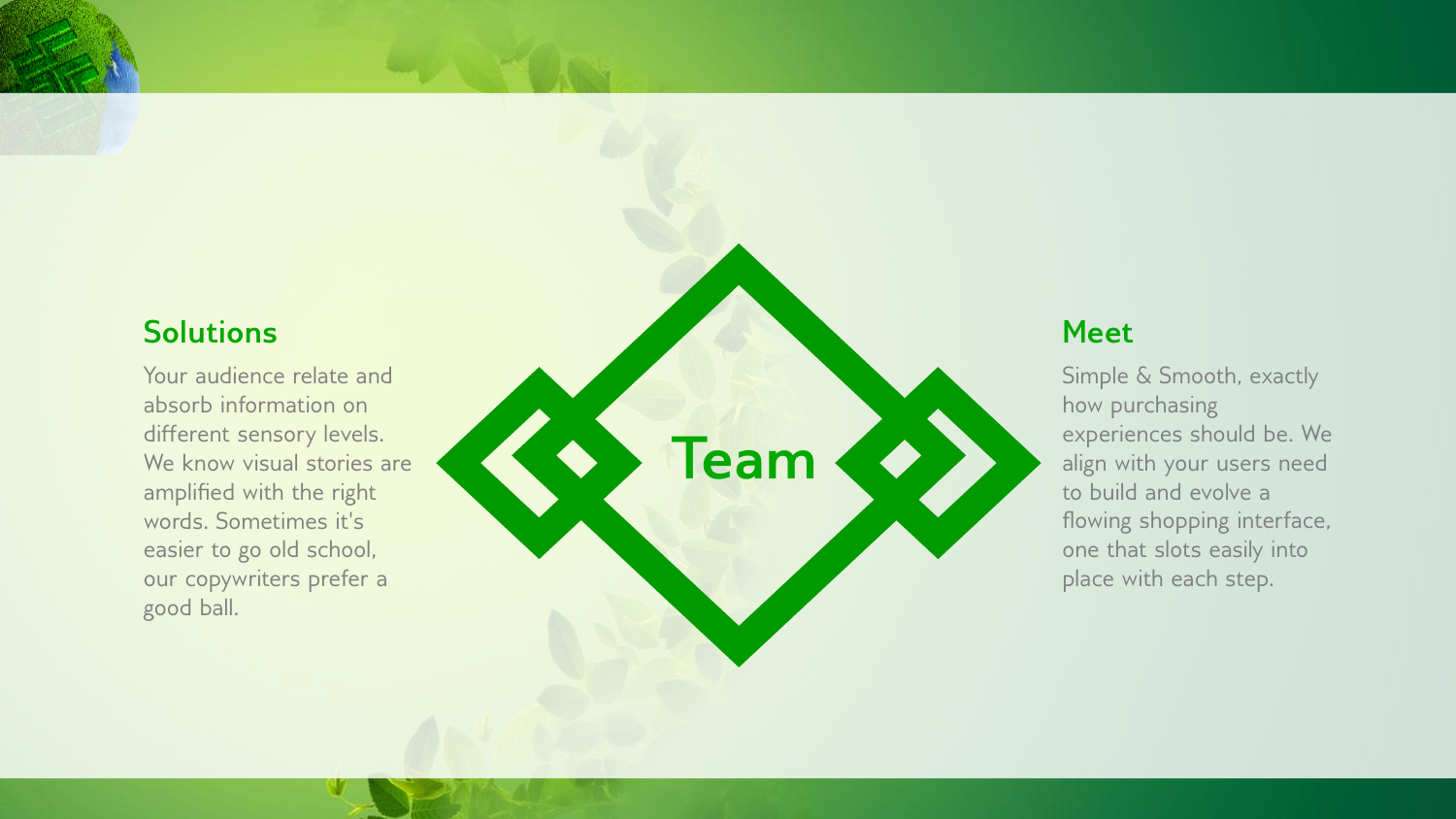

#

Solutions
Meet
Your audience relate and absorb information on different sensory levels. We know visual stories are amplified with the right words. Sometimes it's easier to go old school, our copywriters prefer a good ball.
Simple & Smooth, exactly how purchasing experiences should be. We align with your users need to build and evolve a flowing shopping interface, one that slots easily into place with each step.

Team